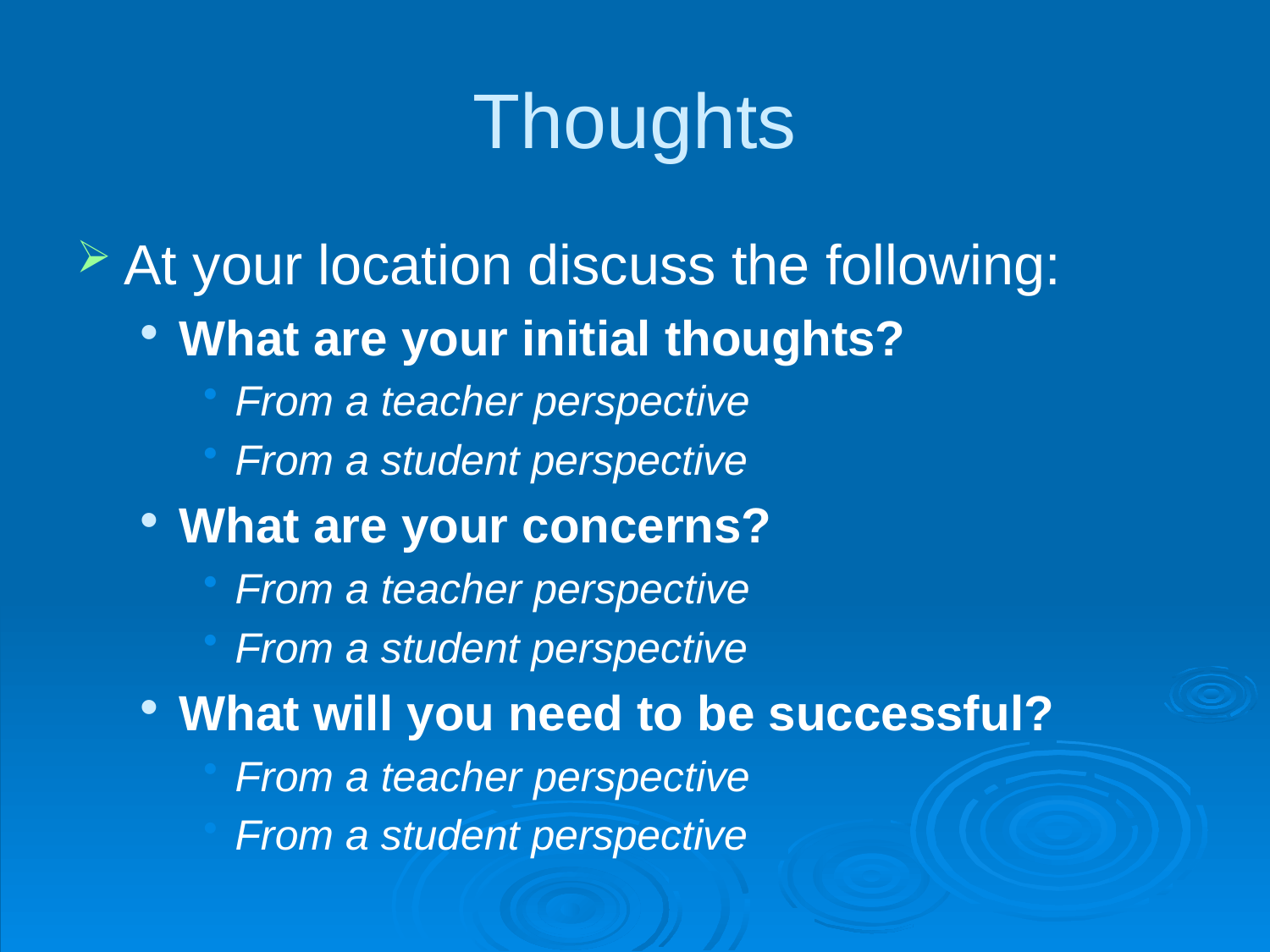

# Thoughts
At your location discuss the following:
What are your initial thoughts?
From a teacher perspective
From a student perspective
What are your concerns?
From a teacher perspective
From a student perspective
What will you need to be successful?
From a teacher perspective
From a student perspective